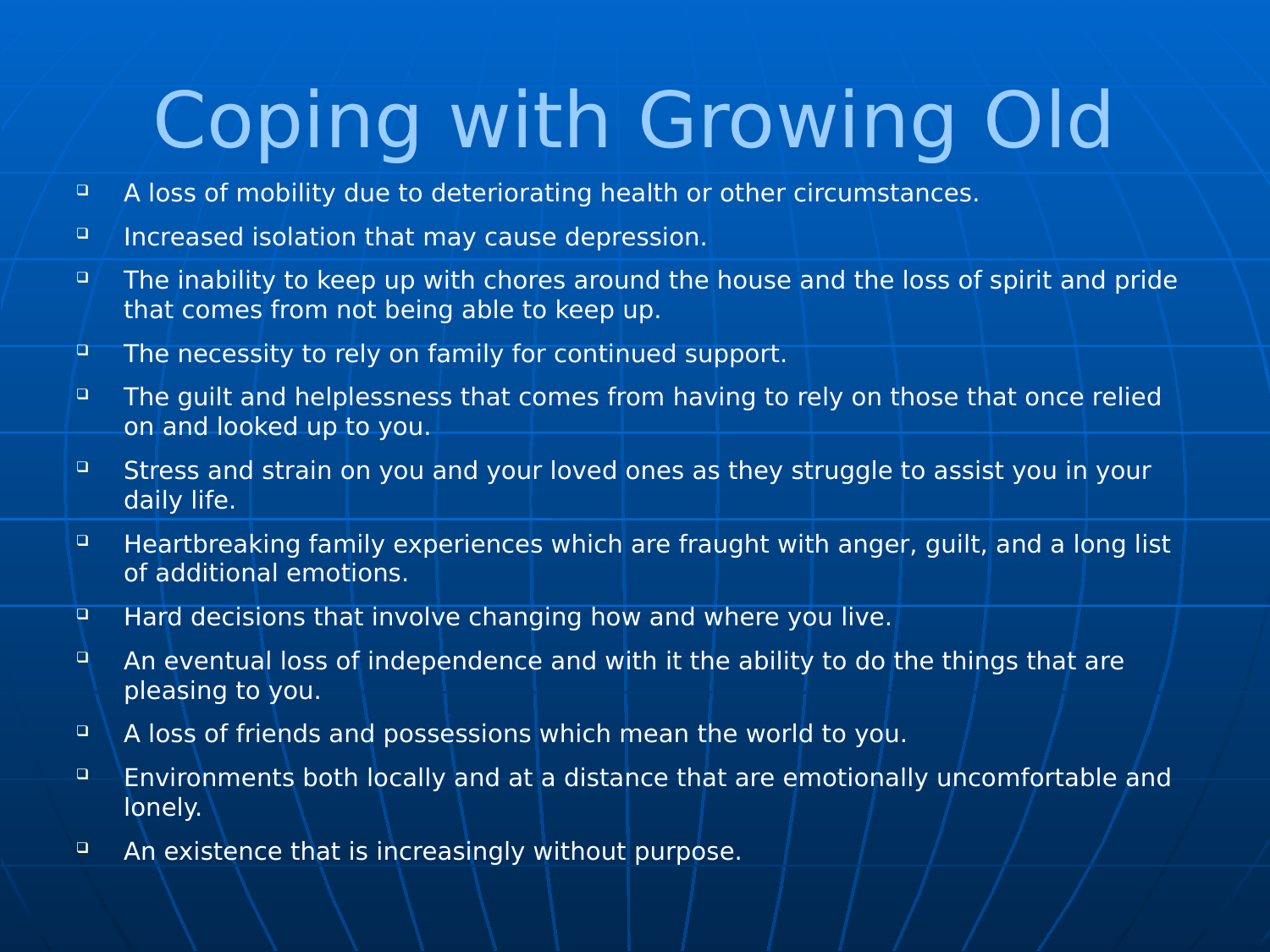

Coping with Growing Old
A loss of mobility due to deteriorating health or other circumstances.
Increased isolation that may cause depression.
The inability to keep up with chores around the house and the loss of spirit and pride that comes from not being able to keep up.
The necessity to rely on family for continued support.
The guilt and helplessness that comes from having to rely on those that once relied on and looked up to you.
Stress and strain on you and your loved ones as they struggle to assist you in your daily life.
Heartbreaking family experiences which are fraught with anger, guilt, and a long list of additional emotions.
Hard decisions that involve changing how and where you live.
An eventual loss of independence and with it the ability to do the things that are pleasing to you.
A loss of friends and possessions which mean the world to you.
Environments both locally and at a distance that are emotionally uncomfortable and lonely.
An existence that is increasingly without purpose.